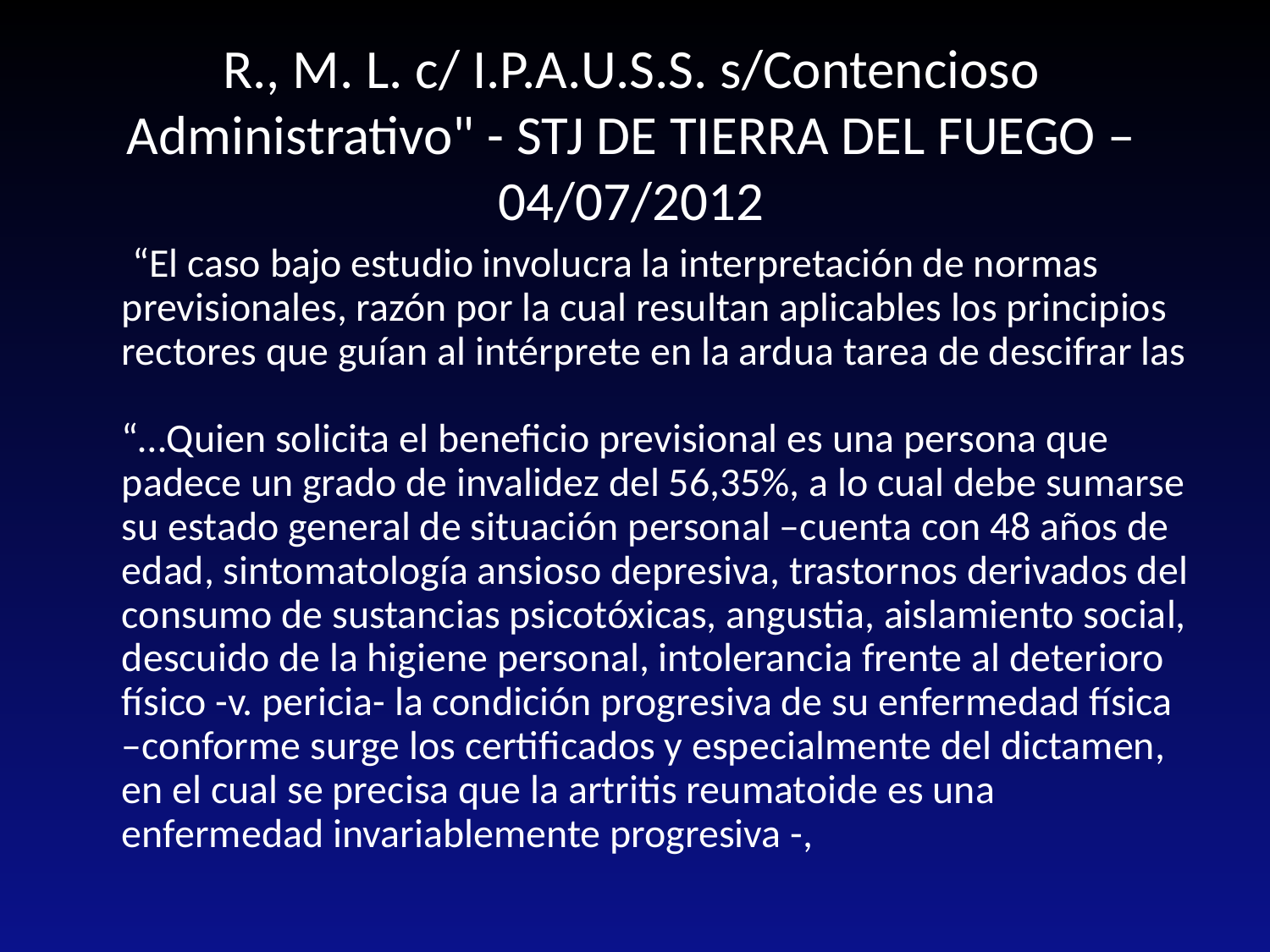

# R., M. L. c/ I.P.A.U.S.S. s/Contencioso Administrativo" - STJ DE TIERRA DEL FUEGO – 04/07/2012
      “El caso bajo estudio involucra la interpretación de normas previsionales, razón por la cual resultan aplicables los principios rectores que guían al intérprete en la ardua tarea de descifrar las
“…Quien solicita el beneficio previsional es una persona que padece un grado de invalidez del 56,35%, a lo cual debe sumarse su estado general de situación personal –cuenta con 48 años de edad, sintomatología ansioso depresiva, trastornos derivados del consumo de sustancias psicotóxicas, angustia, aislamiento social, descuido de la higiene personal, intolerancia frente al deterioro físico -v. pericia- la condición progresiva de su enfermedad física –conforme surge los certificados y especialmente del dictamen, en el cual se precisa que la artritis reumatoide es una enfermedad invariablemente progresiva -,